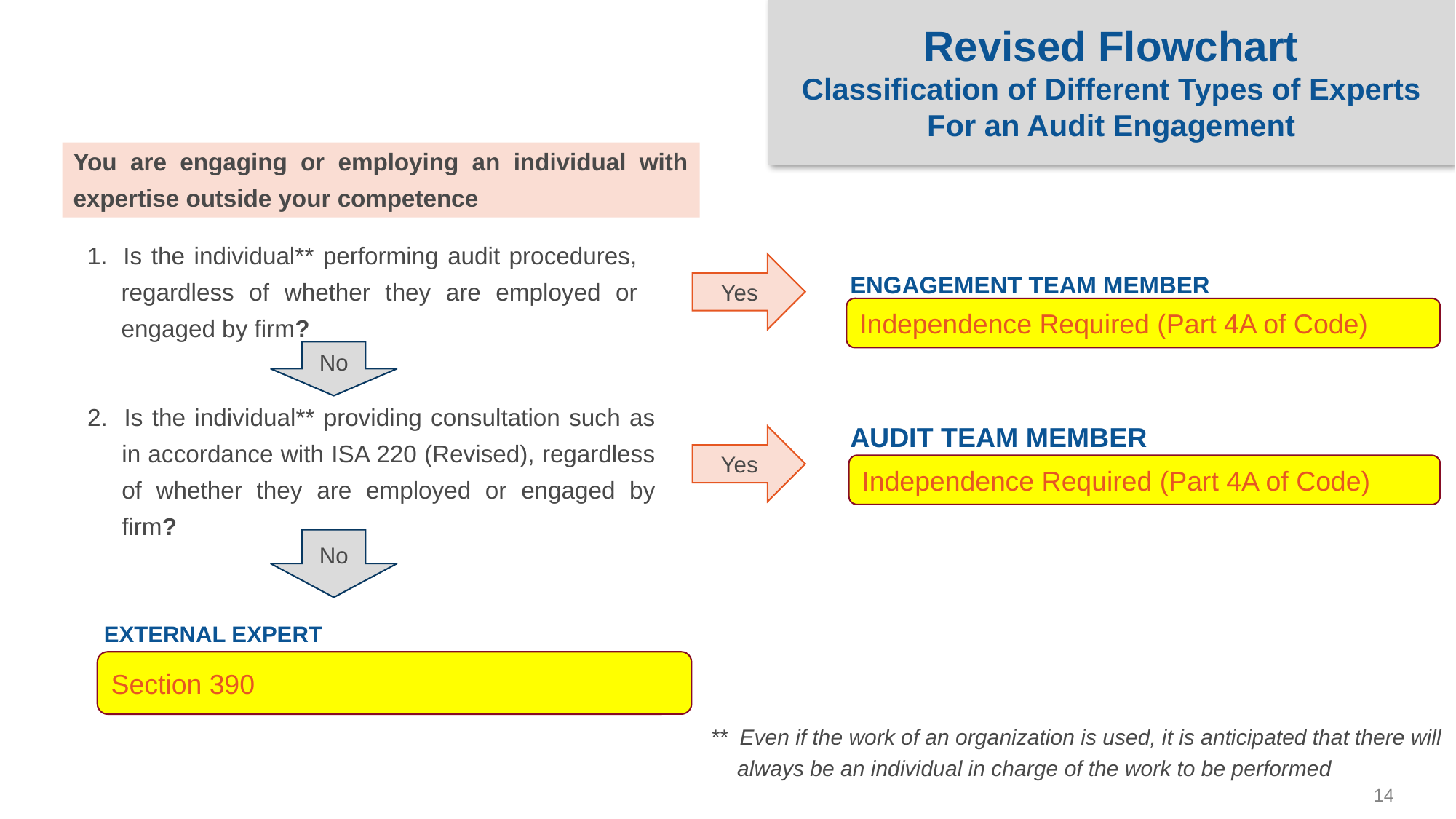

Revised Flowchart
Classification of Different Types of Experts
For an Audit Engagement
You are engaging or employing an individual with expertise outside your competence
Yes
ENGAGEMENT TEAM MEMBER
1.  Is the individual** performing audit procedures, regardless of whether they are employed or engaged by firm?
Independence Required (Part 4A of Code)
No
AUDIT TEAM MEMBER
Yes
2. 	Is the individual** providing consultation such as in accordance with ISA 220 (Revised), regardless of whether they are employed or engaged by firm?
Independence Required (Part 4A of Code)
No
EXTERNAL EXPERT
Section 390

**  Even if the work of an organization is used, it is anticipated that there will always be an individual in charge of the work to be performed
14